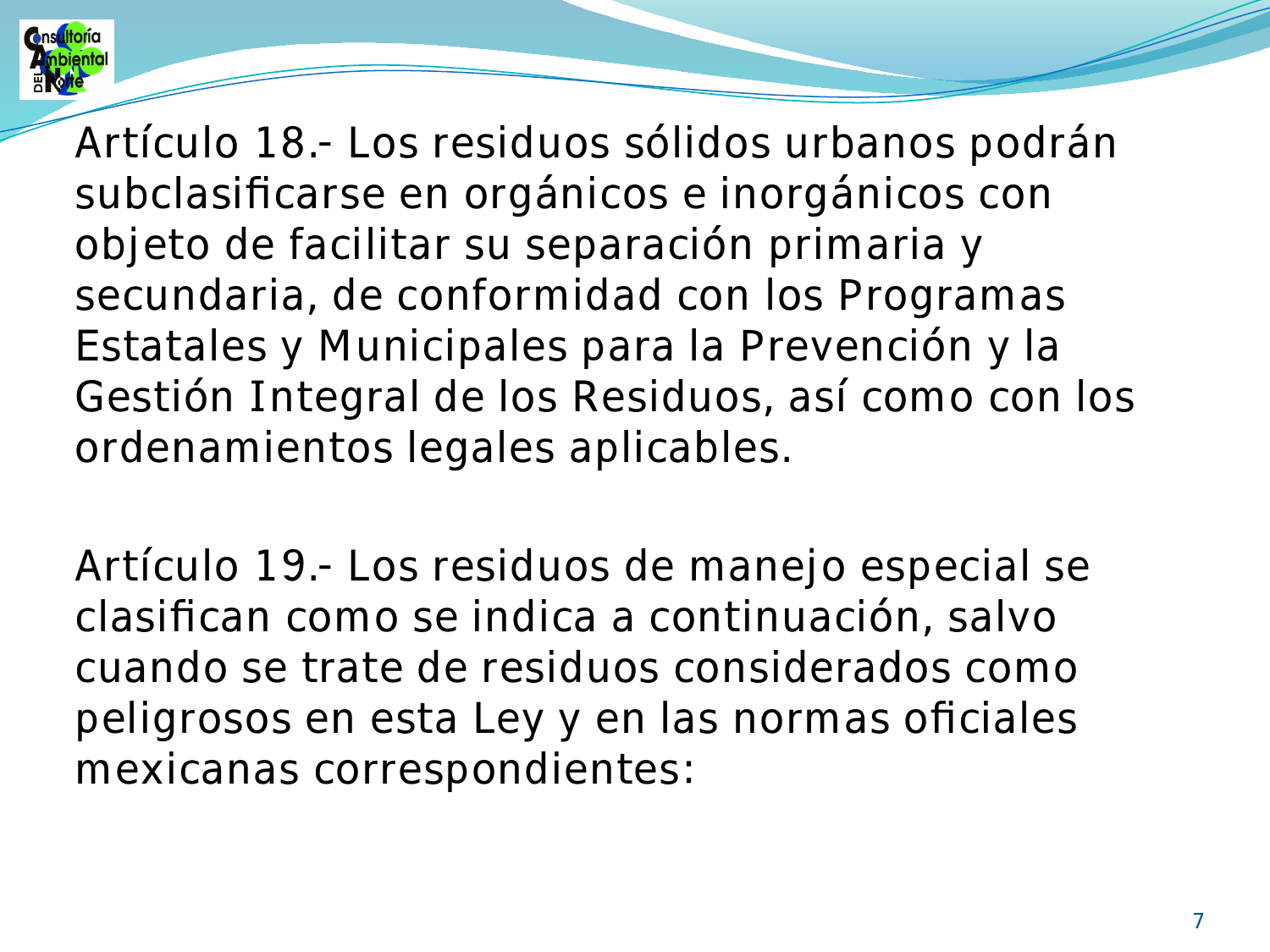

Artículo 18.- Los residuos sólidos urbanos podrán subclasificarse en orgánicos e inorgánicos con objeto de facilitar su separación primaria y secundaria, de conformidad con los Programas Estatales y Municipales para la Prevención y la Gestión Integral de los Residuos, así como con los ordenamientos legales aplicables.

Artículo 19.- Los residuos de manejo especial se clasifican como se indica a continuación, salvo cuando se trate de residuos considerados como peligrosos en esta Ley y en las normas oficiales mexicanas correspondientes:
7